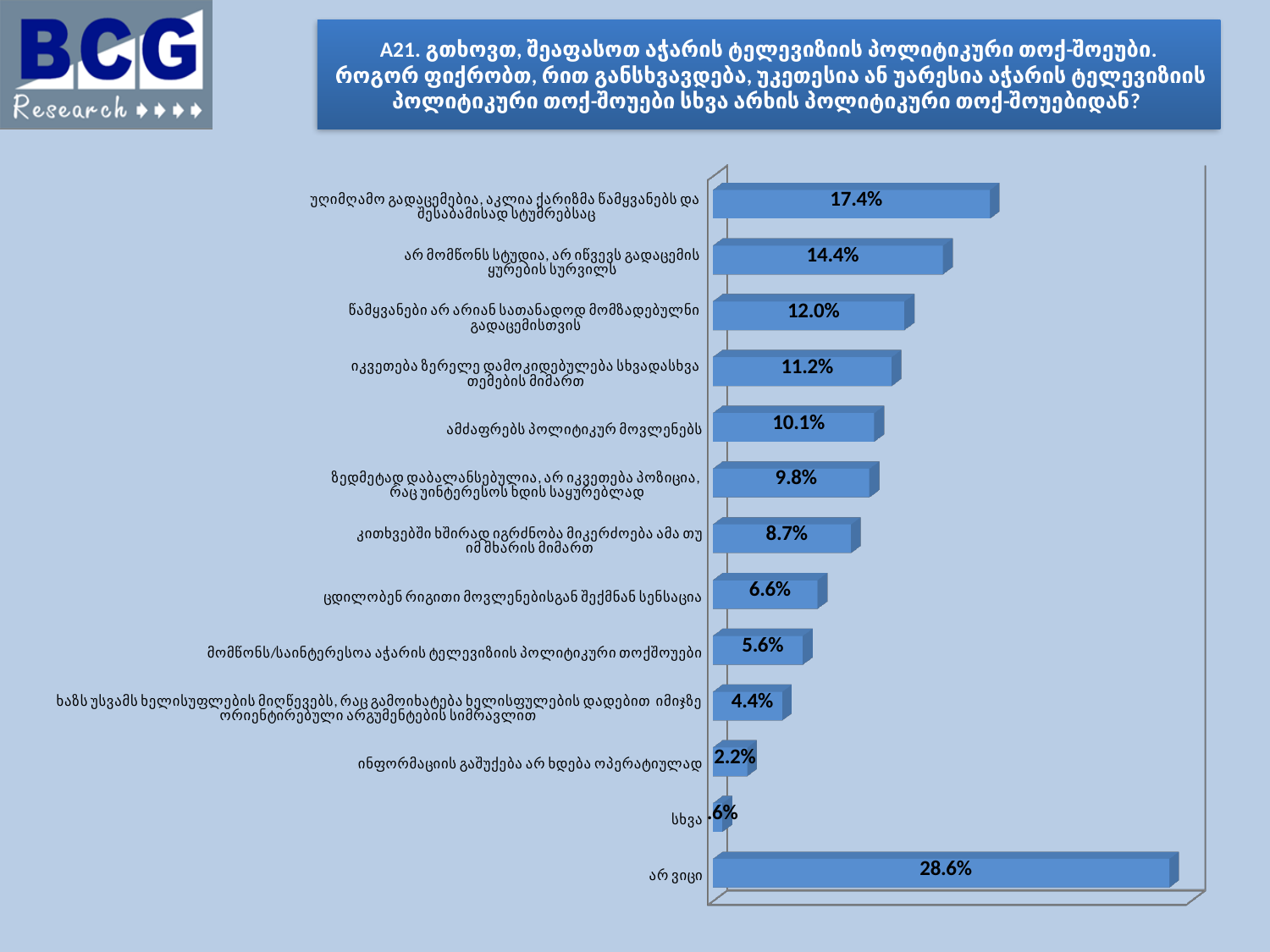

A21. გთხოვთ, შეაფასოთ აჭარის ტელევიზიის პოლიტიკური თოქ-შოეუბი.
 როგორ ფიქრობთ, რით განსხვავდება, უკეთესია ან უარესია აჭარის ტელევიზიის პოლიტიკური თოქ-შოუები სხვა არხის პოლიტიკური თოქ-შოუებიდან?

[unsupported chart]